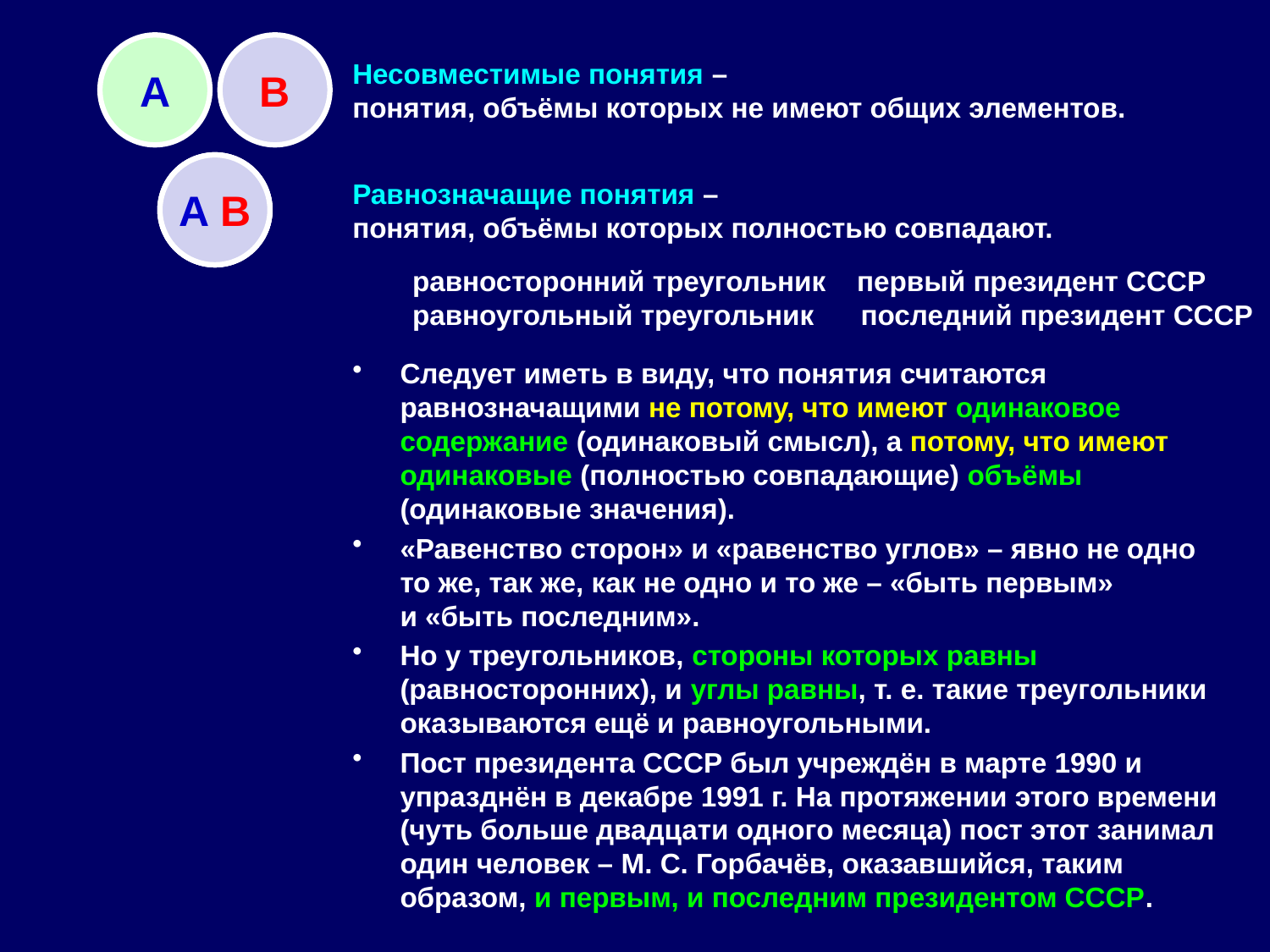

A
B
Несовместимые понятия –
понятия, объёмы которых не имеют общих элементов.
A
B
A B
Равнозначащие понятия –
понятия, объёмы которых полностью совпадают.
равносторонний треугольник    первый президент СССР
равноугольный треугольник      последний президент СССР
Следует иметь в виду, что понятия считаются равнозначащими не потому, что имеют одинаковое содержание (одинаковый смысл), а потому, что имеют одинаковые (полностью совпадающие) объёмы (одинаковые значения).
«Равенство сторон» и «равенство углов» – явно не одно то же, так же, как не одно и то же – «быть первым»
и «быть последним».
Но у треугольников, стороны которых равны (равносторонних), и углы равны, т. е. такие треугольники оказываются ещё и равноугольными.
Пост президента СССР был учреждён в марте 1990 и упразднён в декабре 1991 г. На протяжении этого времени (чуть больше двадцати одного месяца) пост этот занимал один человек – М. С. Горбачёв, оказавшийся, таким образом, и первым, и последним президентом СССР.